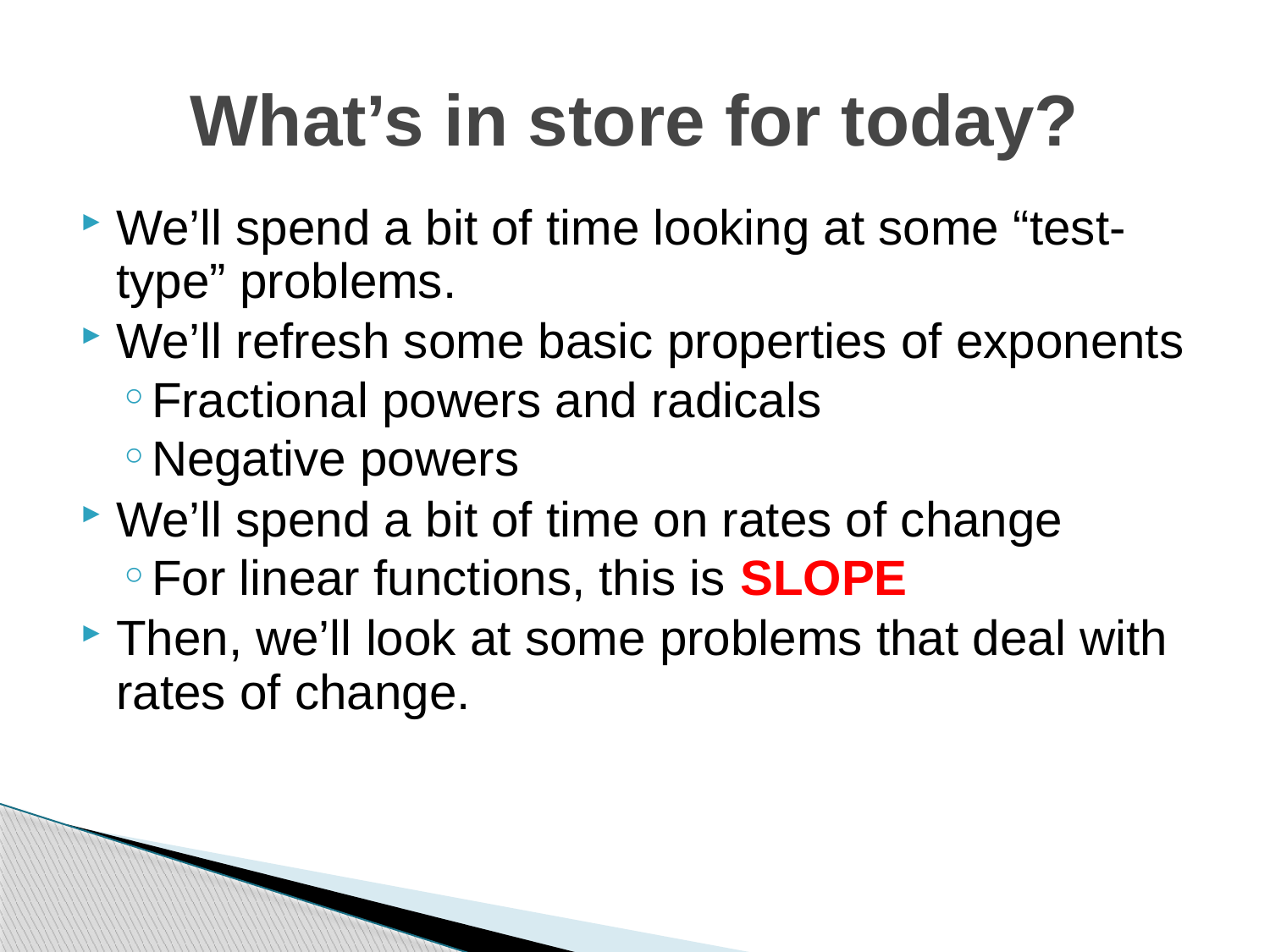

# What’s in store for today?
We’ll spend a bit of time looking at some “test-type” problems.
We’ll refresh some basic properties of exponents
Fractional powers and radicals
Negative powers
We’ll spend a bit of time on rates of change
For linear functions, this is SLOPE
Then, we’ll look at some problems that deal with rates of change.